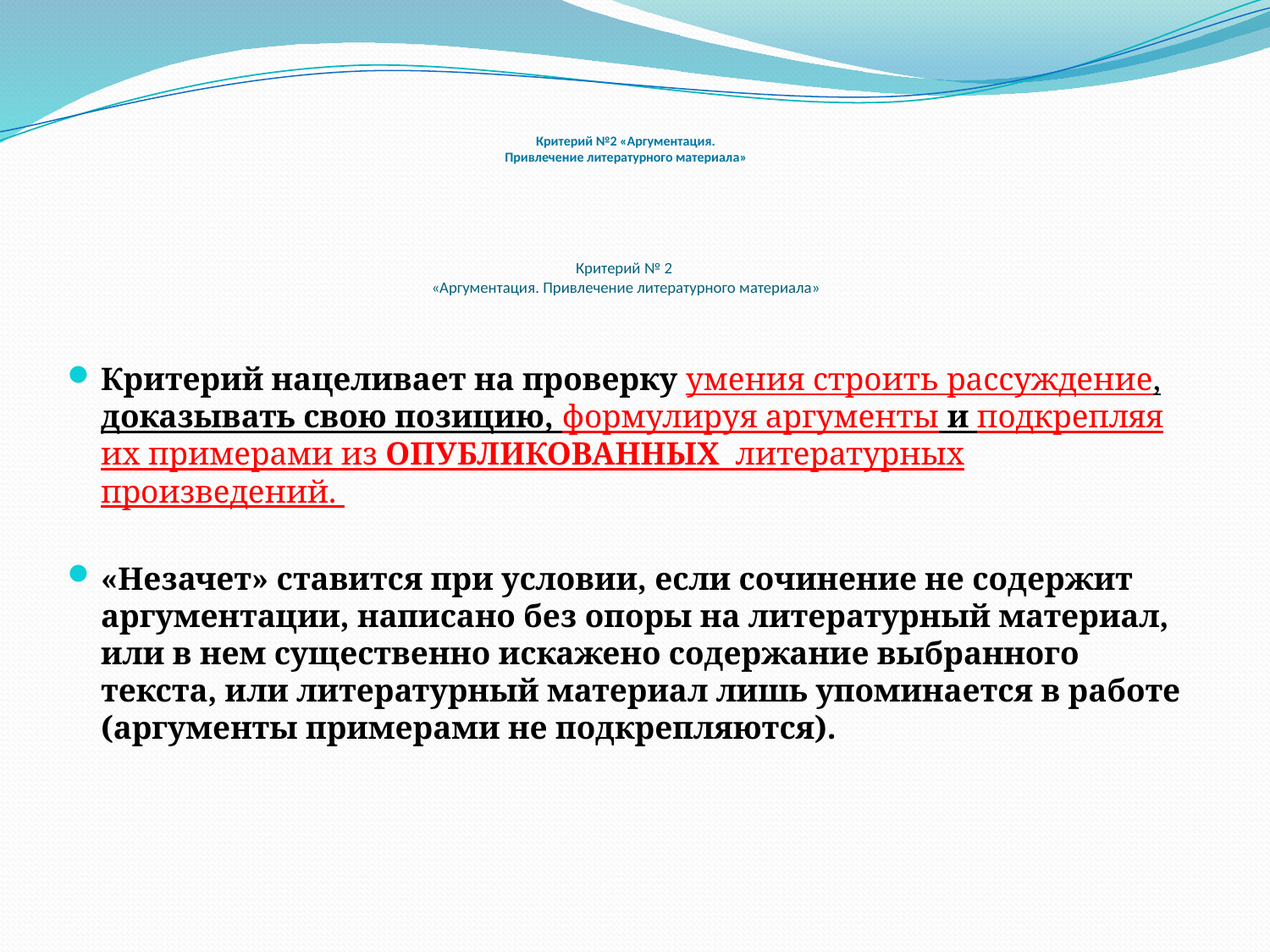

# Критерий №2 «Аргументация. Привлечение литературного материала» Критерий № 2 «Аргументация. Привлечение литературного материала»

Критерий нацеливает на проверку умения строить рассуждение, доказывать свою позицию, формулируя аргументы и подкрепляя их примерами из ОПУБЛИКОВАННЫХ  литературных произведений.

«Незачет» ставится при условии, если сочинение не содержит аргументации, написано без опоры на литературный материал, или в нем существенно искажено содержание выбранного текста, или литературный материал лишь упоминается в работе
(аргументы примерами не подкрепляются).